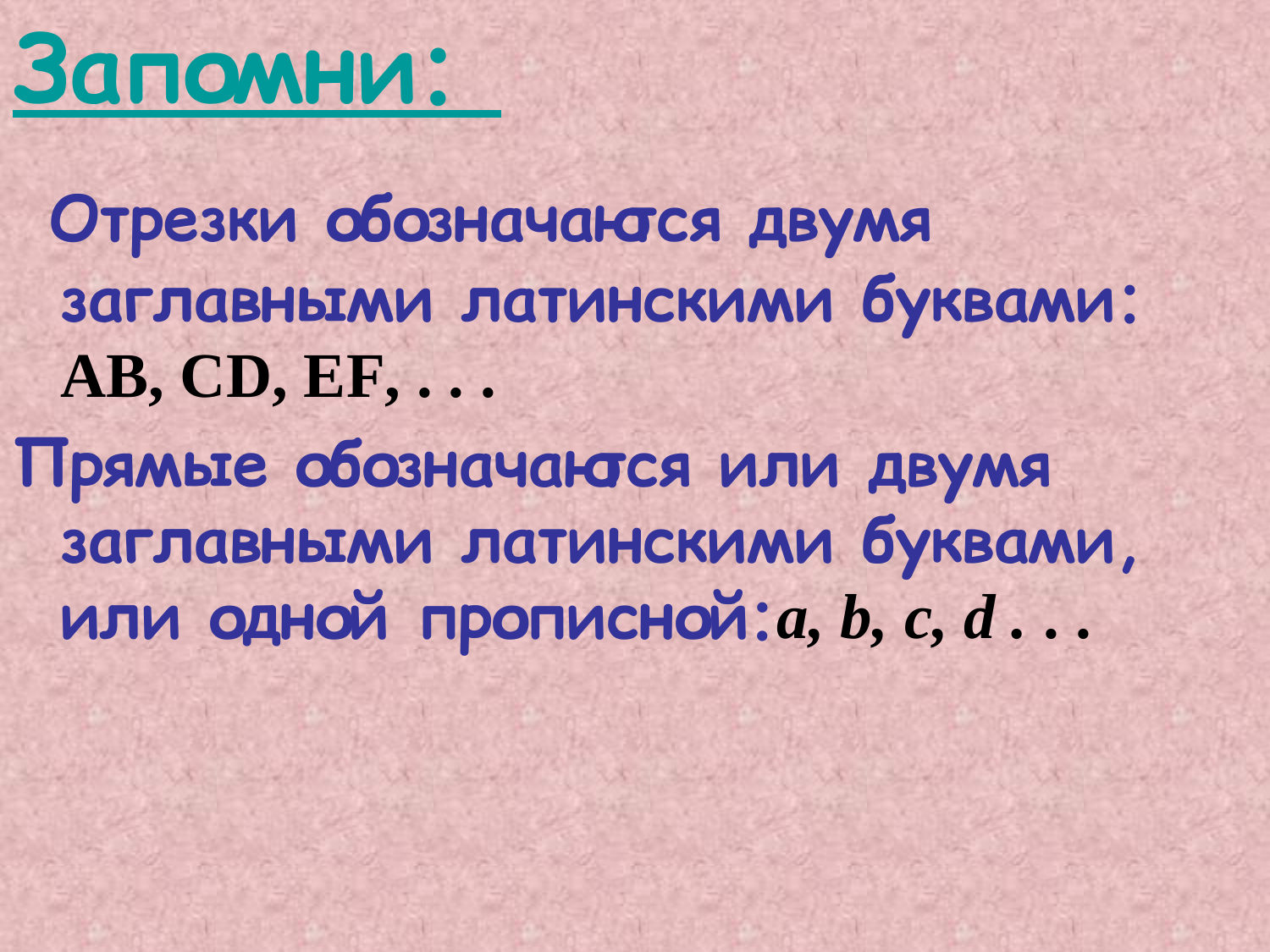

Запомни:
 Отрезки обозначаются двумя заглавными латинскими буквами: АВ, СD, ЕF, . . .
Прямые обозначаются или двумя заглавными латинскими буквами, или одной прописной:a, b, c, d . . .

# Точка, точка, где твой дом?
В
С

D

А

a